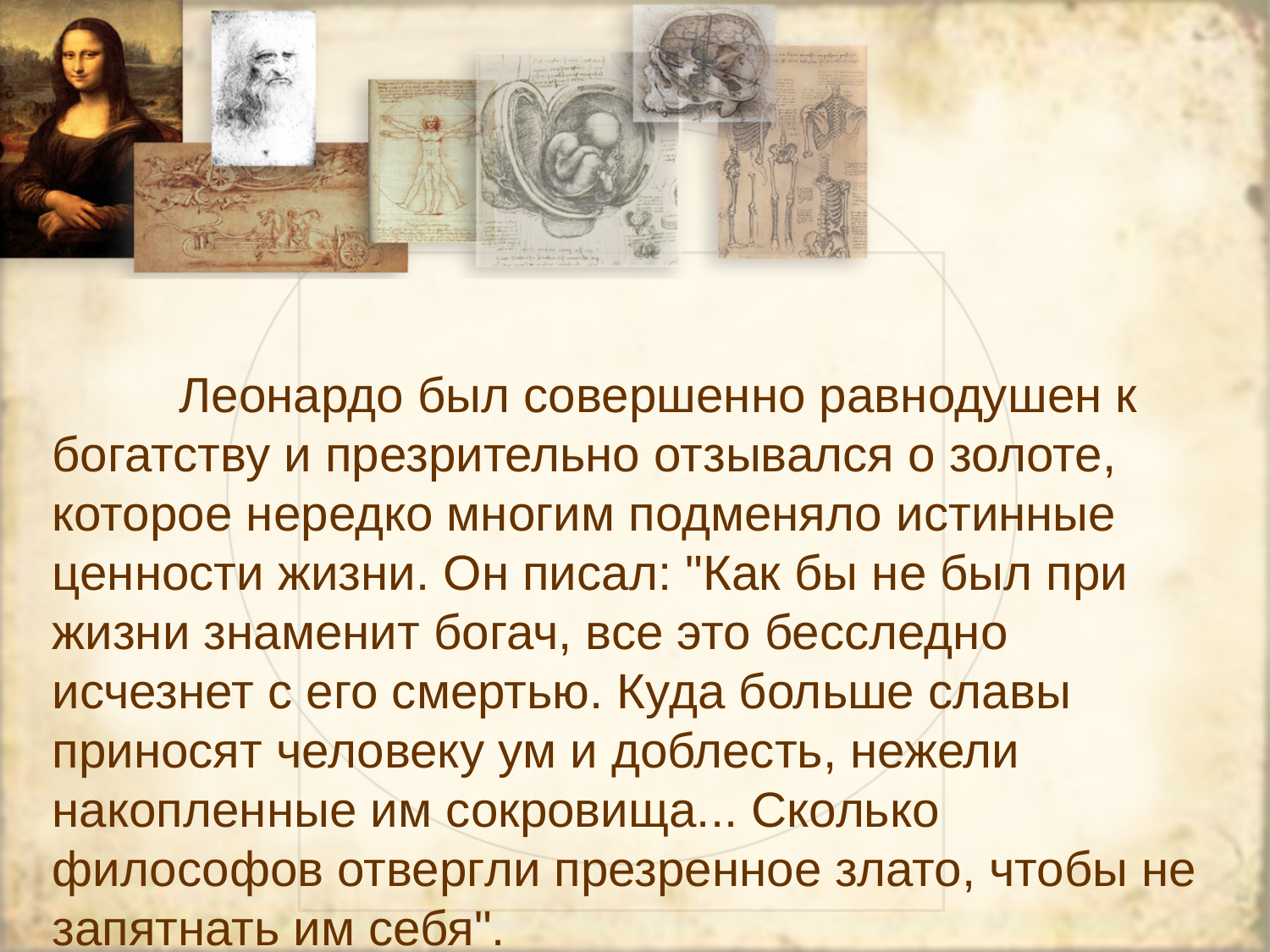

Леонардо был совершенно равнодушен к богатству и презрительно отзывался о золоте, которое нередко многим подменяло истинные ценности жизни. Он писал: "Как бы не был при жизни знаменит богач, все это бесследно исчезнет с его смертью. Куда больше славы приносят человеку ум и доблесть, нежели накопленные им сокровища... Сколько философов отвергли презренное злато, чтобы не запятнать им себя".